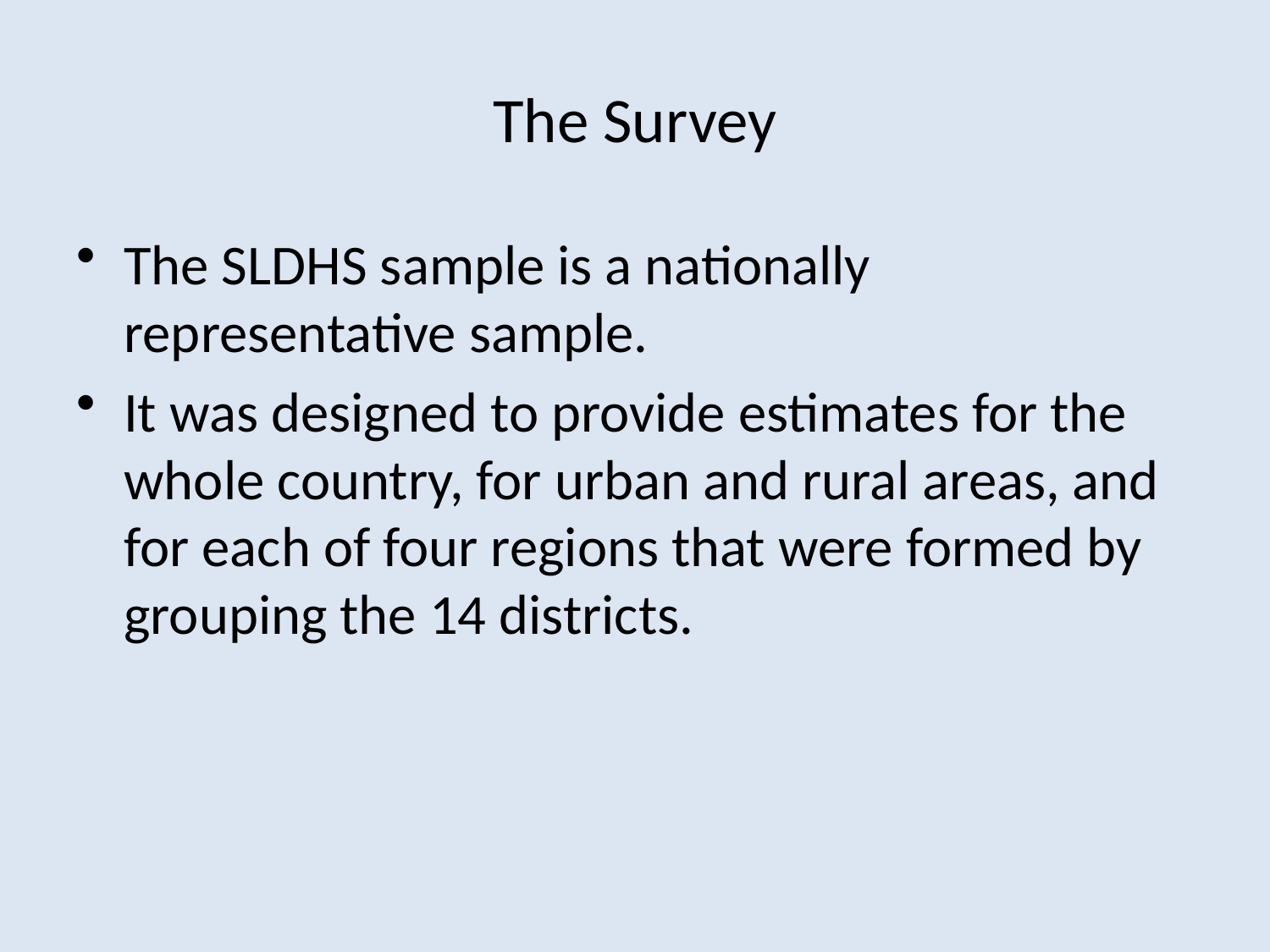

# The Survey
The SLDHS sample is a nationally representative sample.
It was designed to provide estimates for the whole country, for urban and rural areas, and for each of four regions that were formed by grouping the 14 districts.